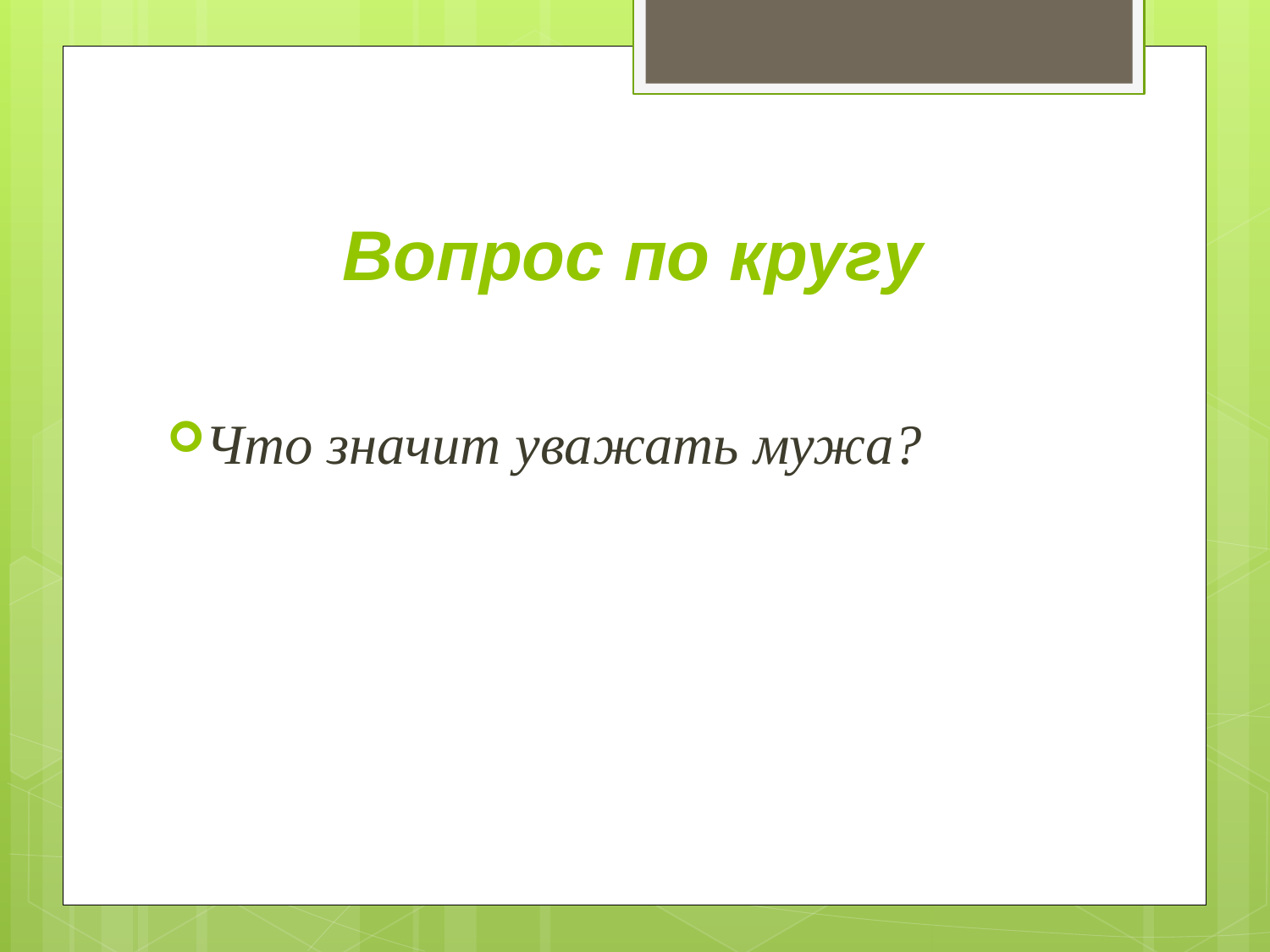

# Вопрос по кругу

Что значит уважать мужа?